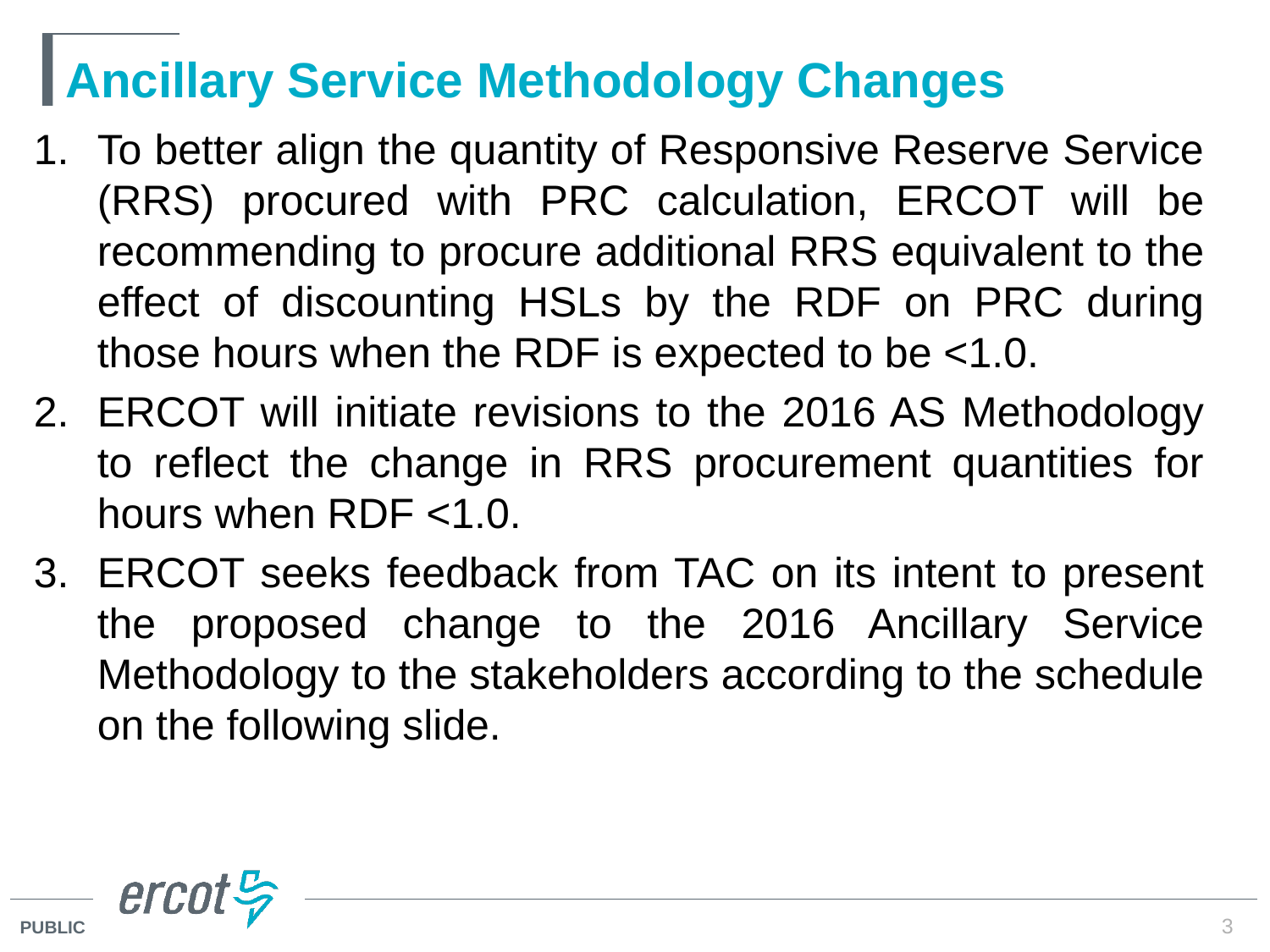

# Ancillary Service Methodology Changes
To better align the quantity of Responsive Reserve Service (RRS) procured with PRC calculation, ERCOT will be recommending to procure additional RRS equivalent to the effect of discounting HSLs by the RDF on PRC during those hours when the RDF is expected to be <1.0.
ERCOT will initiate revisions to the 2016 AS Methodology to reflect the change in RRS procurement quantities for hours when RDF <1.0.
ERCOT seeks feedback from TAC on its intent to present the proposed change to the 2016 Ancillary Service Methodology to the stakeholders according to the schedule on the following slide.

3